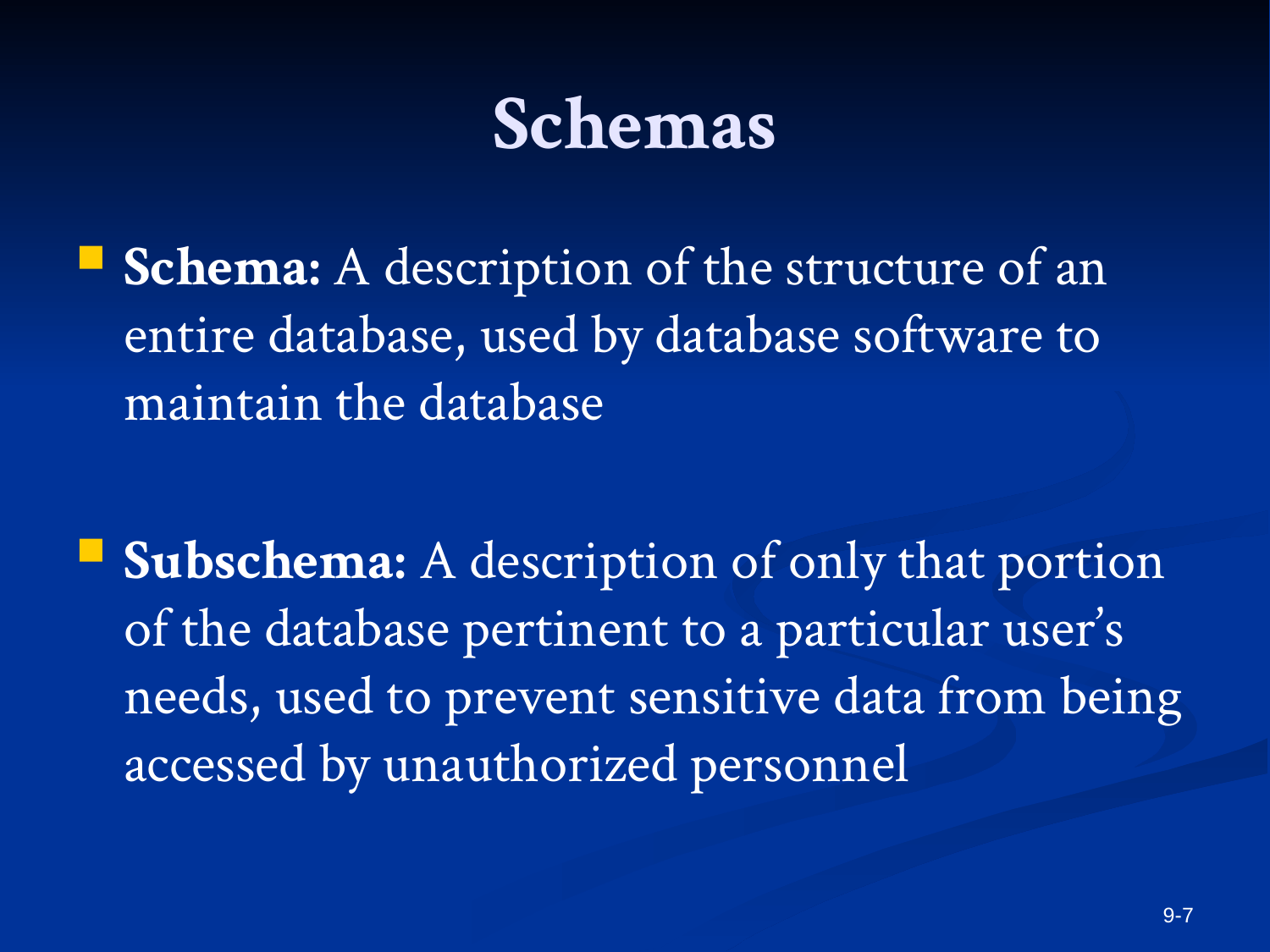

# Schemas
Schema: A description of the structure of an entire database, used by database software to maintain the database

Subschema: A description of only that portion of the database pertinent to a particular user’s needs, used to prevent sensitive data from being accessed by unauthorized personnel
9-7